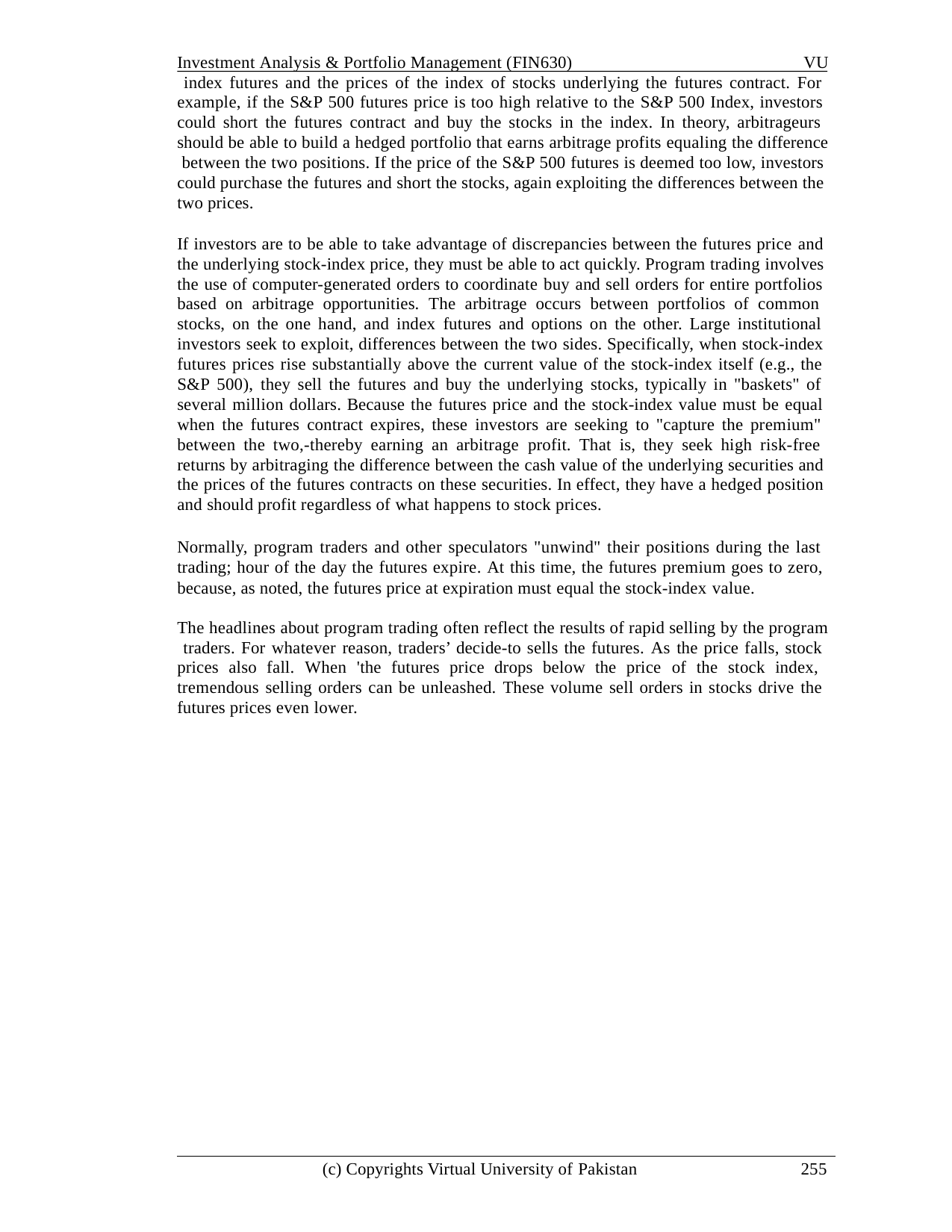

Investment Analysis & Portfolio Management (FIN630)	VU  index futures and the prices of the index of stocks underlying the futures contract. For  example, if the S&P 500 futures price is too high relative to the S&P 500 Index, investors  could short the futures contract and buy the stocks in the index. In theory, arbitrageurs  should be able to build a hedged portfolio that earns arbitrage profits equaling the difference  between the two positions. If the price of the S&P 500 futures is deemed too low, investors  could purchase the futures and short the stocks, again exploiting the differences between the  two prices.

If investors are to be able to take advantage of discrepancies between the futures price and  the underlying stock-index price, they must be able to act quickly. Program trading involves  the use of computer-generated orders to coordinate buy and sell orders for entire portfolios  based on arbitrage opportunities. The arbitrage occurs between portfolios of common  stocks, on the one hand, and index futures and options on the other. Large institutional  investors seek to exploit, differences between the two sides. Specifically, when stock-index  futures prices rise substantially above the current value of the stock-index itself (e.g., the  S&P 500), they sell the futures and buy the underlying stocks, typically in "baskets" of  several million dollars. Because the futures price and the stock-index value must be equal  when the futures contract expires, these investors are seeking to "capture the premium"  between the two,-thereby earning an arbitrage profit. That is, they seek high risk-free  returns by arbitraging the difference between the cash value of the underlying securities and  the prices of the futures contracts on these securities. In effect, they have a hedged position  and should profit regardless of what happens to stock prices.

Normally, program traders and other speculators "unwind" their positions during the last  trading; hour of the day the futures expire. At this time, the futures premium goes to zero,  because, as noted, the futures price at expiration must equal the stock-index value.

The headlines about program trading often reflect the results of rapid selling by the program  traders. For whatever reason, traders’ decide-to sells the futures. As the price falls, stock  prices also fall. When 'the futures price drops below the price of the stock index,  tremendous selling orders can be unleashed. These volume sell orders in stocks drive the  futures prices even lower.

(c) Copyrights Virtual University of Pakistan
255